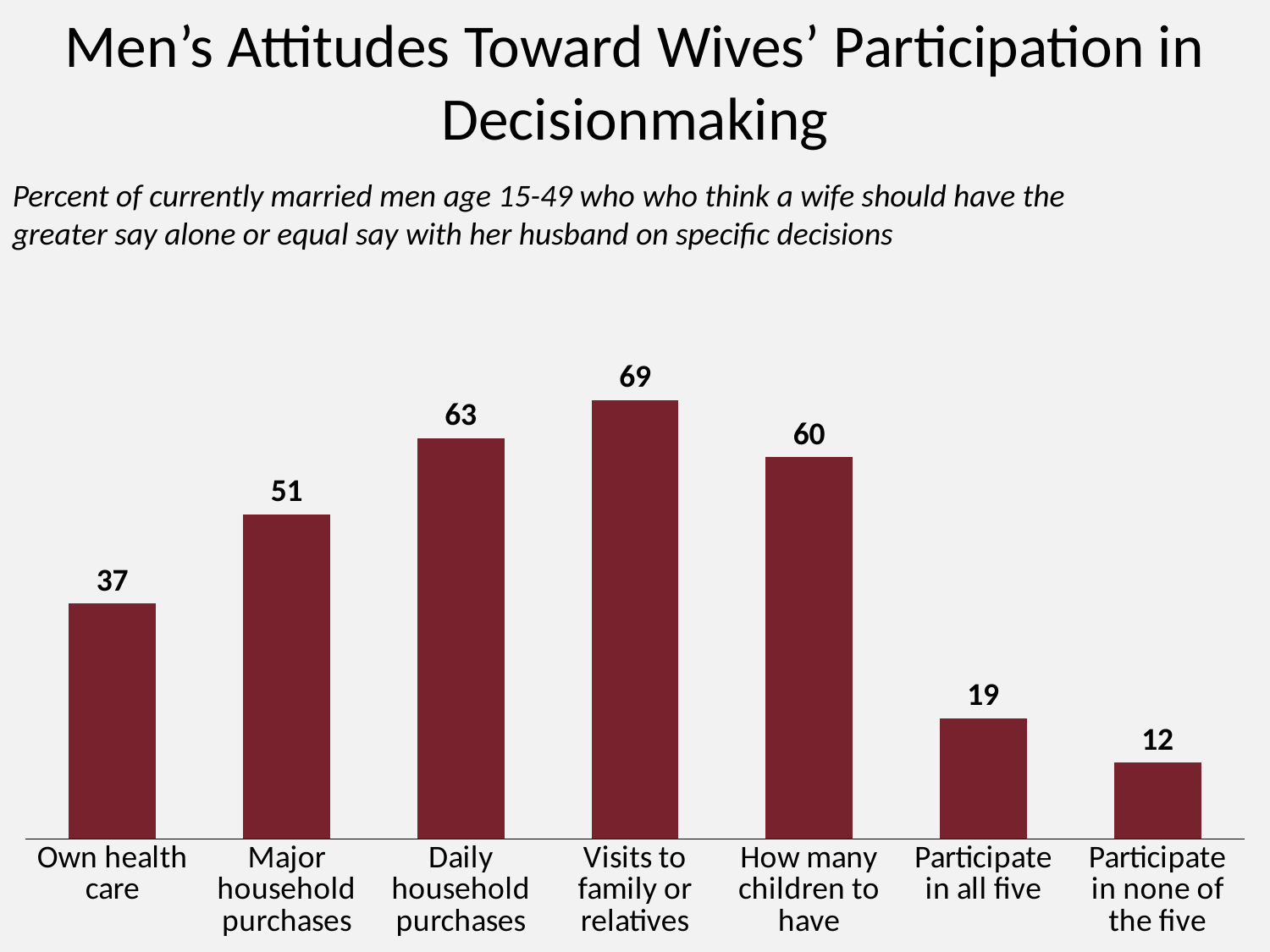

# Men’s Attitudes Toward Wives’ Participation in Decisionmaking
Percent of currently married men age 15-49 who who think a wife should have the greater say alone or equal say with her husband on specific decisions

### Chart

| Category | Column1 |
|---|---|
| Own health care | 37.0 |
| Major household purchases | 51.0 |
| Daily household purchases | 63.0 |
| Visits to family or relatives | 69.0 |
| How many children to have | 60.0 |
| Participate in all five | 19.0 |
| Participate in none of the five | 12.0 |